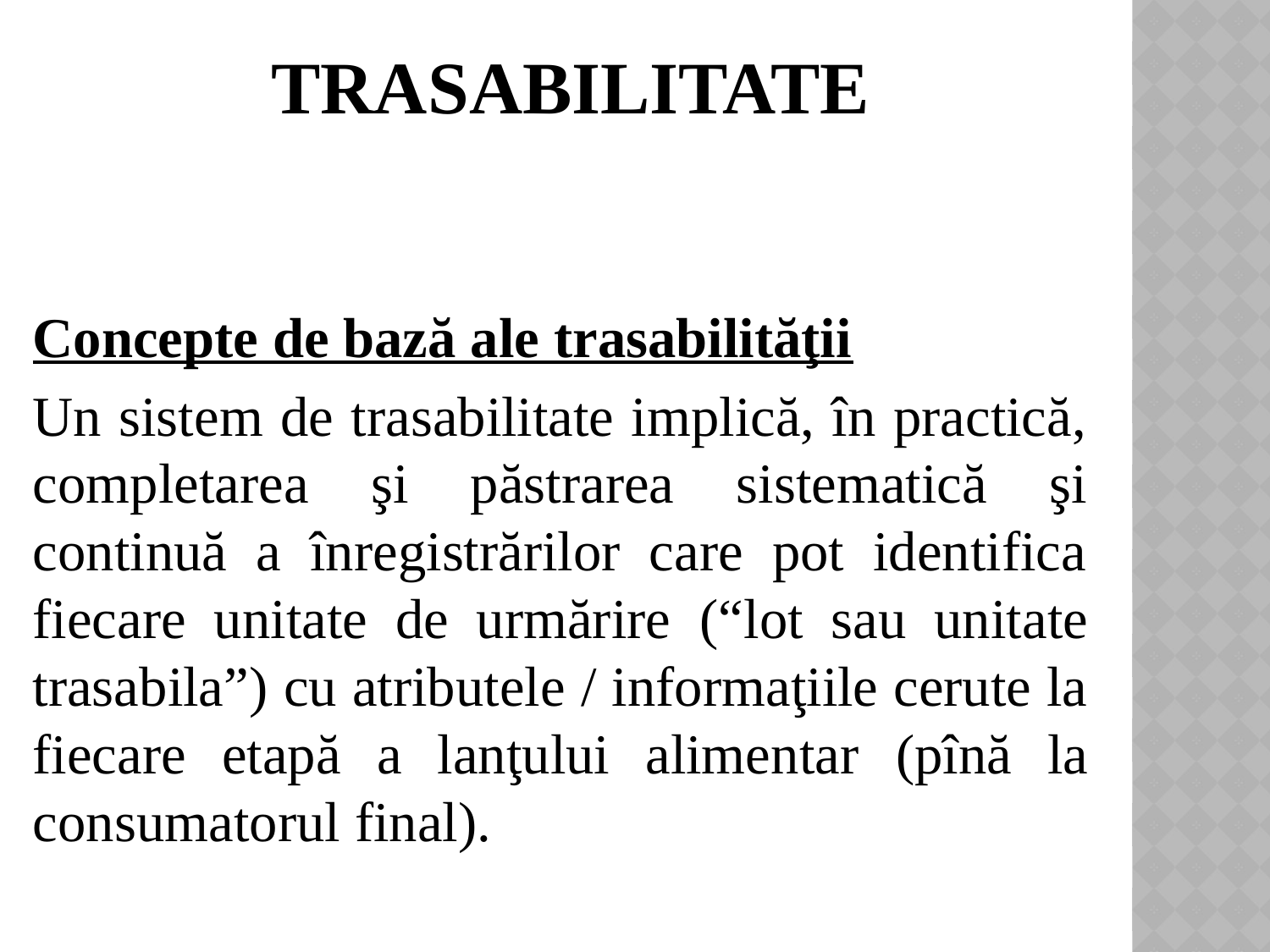

# Trasabilitate
Concepte de bază ale trasabilităţii
Un sistem de trasabilitate implică, în practică, completarea şi păstrarea sistematică şi continuă a înregistrărilor care pot identifica fiecare unitate de urmărire (“lot sau unitate trasabila”) cu atributele / informaţiile cerute la fiecare etapă a lanţului alimentar (pînă la consumatorul final).